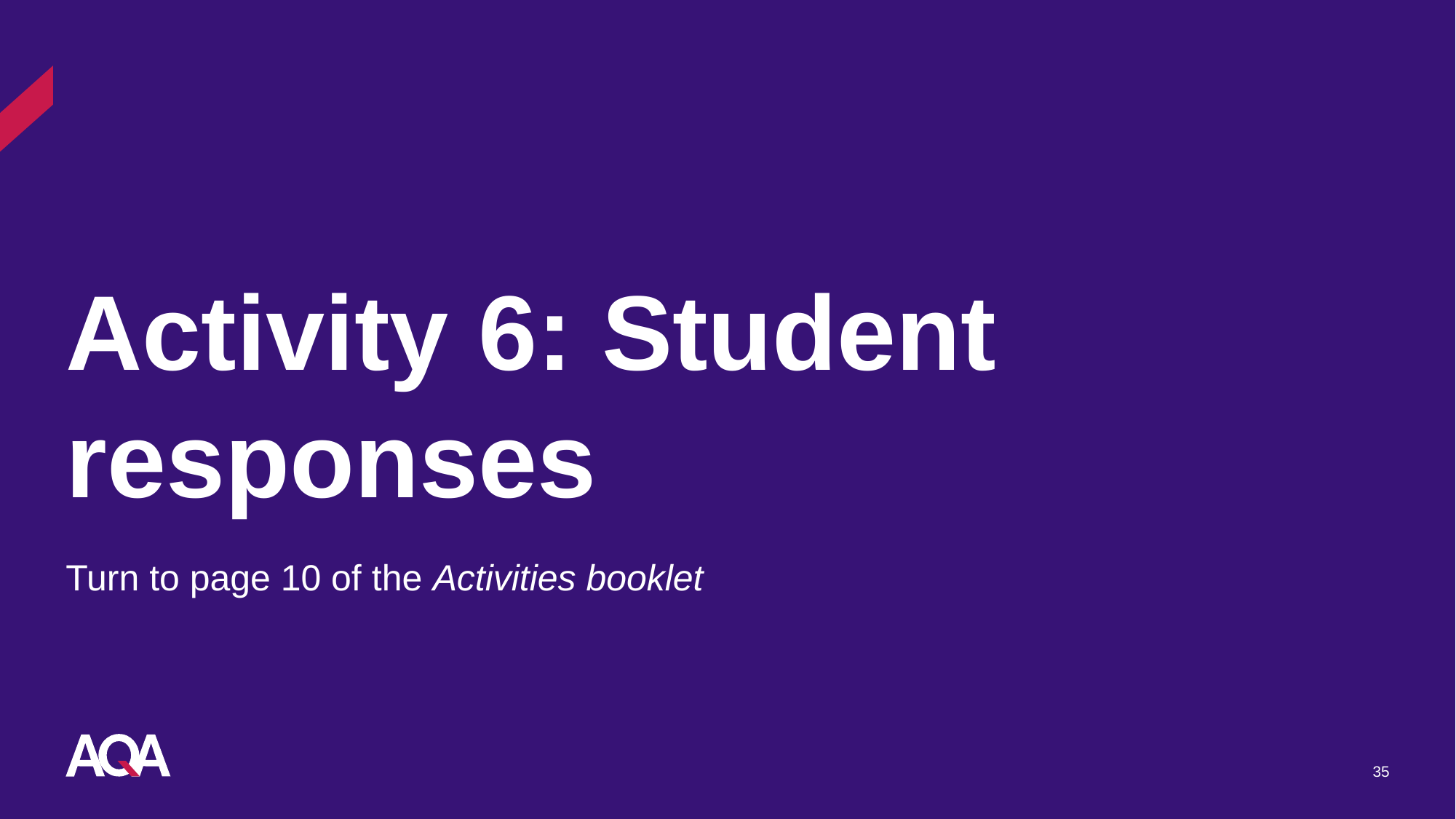

# Activity 6: Student responses
Turn to page 10 of the Activities booklet
35